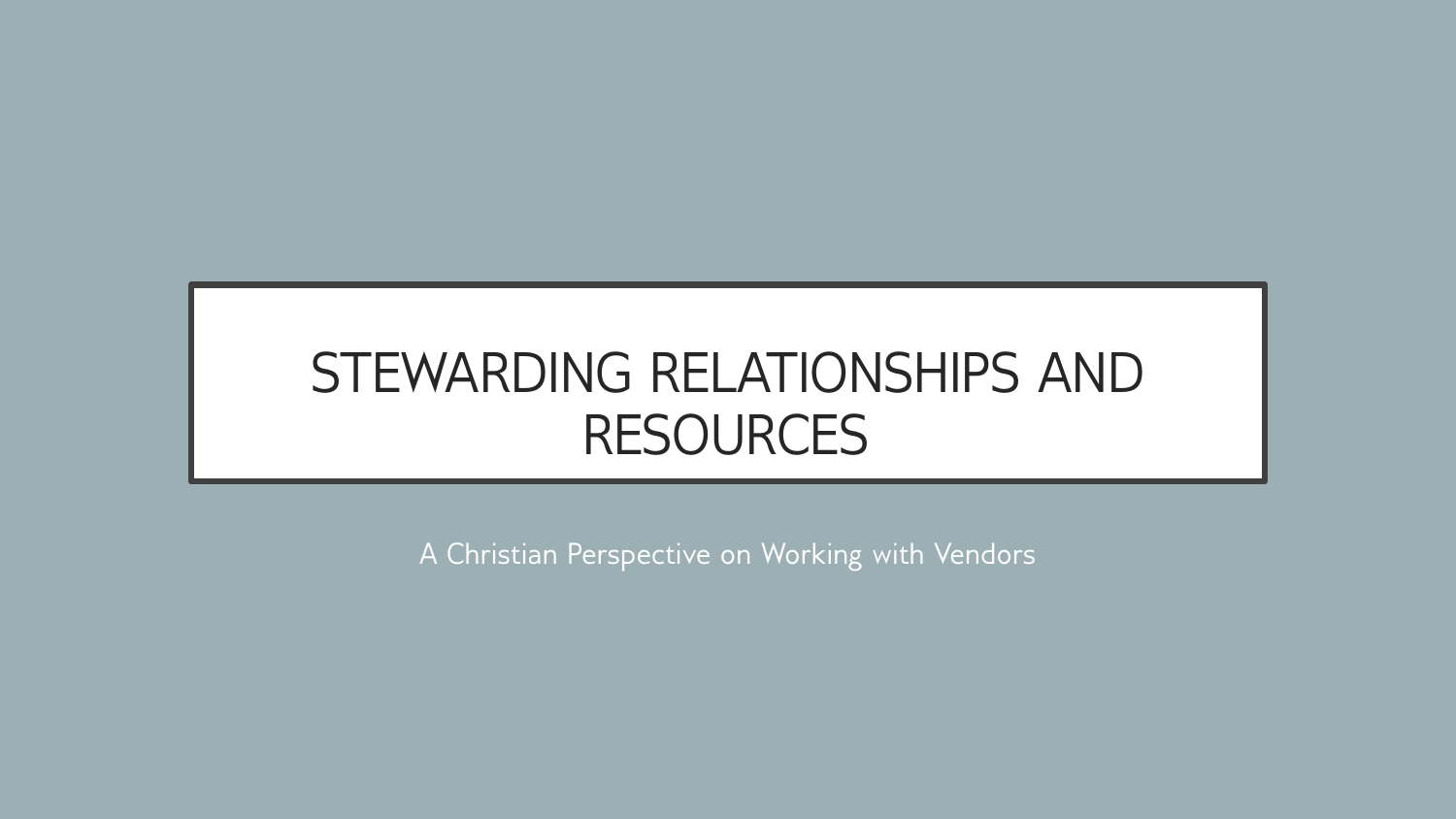

# STEWARDING RELATIONSHIPS AND RESOURCES
A Christian Perspective on Working with Vendors